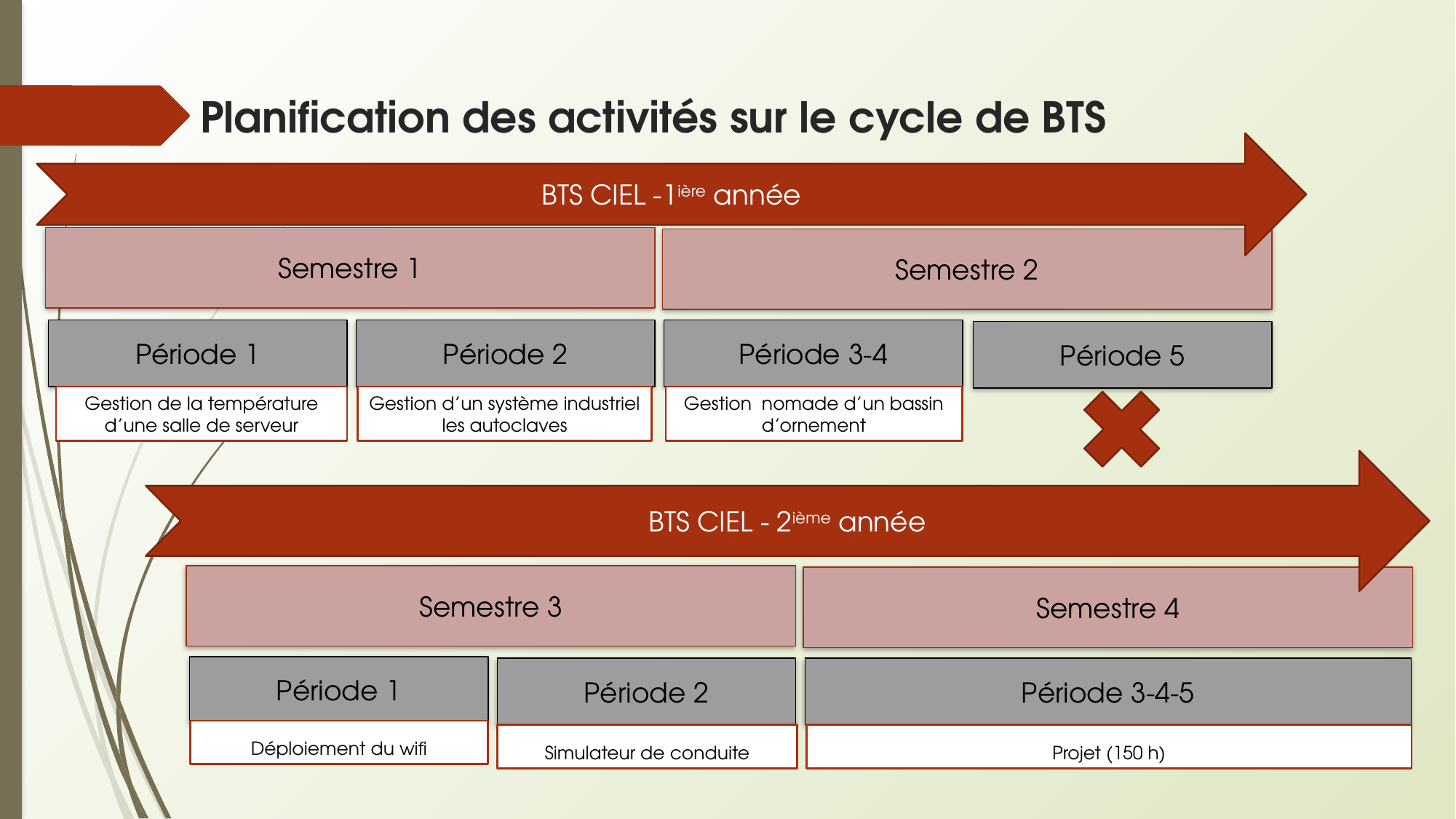

# Planification des activités sur le cycle de BTS
BTS CIEL -1ière année
Semestre 1
Semestre 2
Période 1
Période 2
Période 3-4
Période 5

Gestion de la température d’une salle de serveur
Gestion d’un système industriel les autoclaves
Gestion  nomade d’un bassin d’ornement
BTS CIEL - 2ième année
Semestre 3
Semestre 4
Période 1
Période 2
Période 3-4-5
Déploiement du wifi
Simulateur de conduite
Projet (150 h)